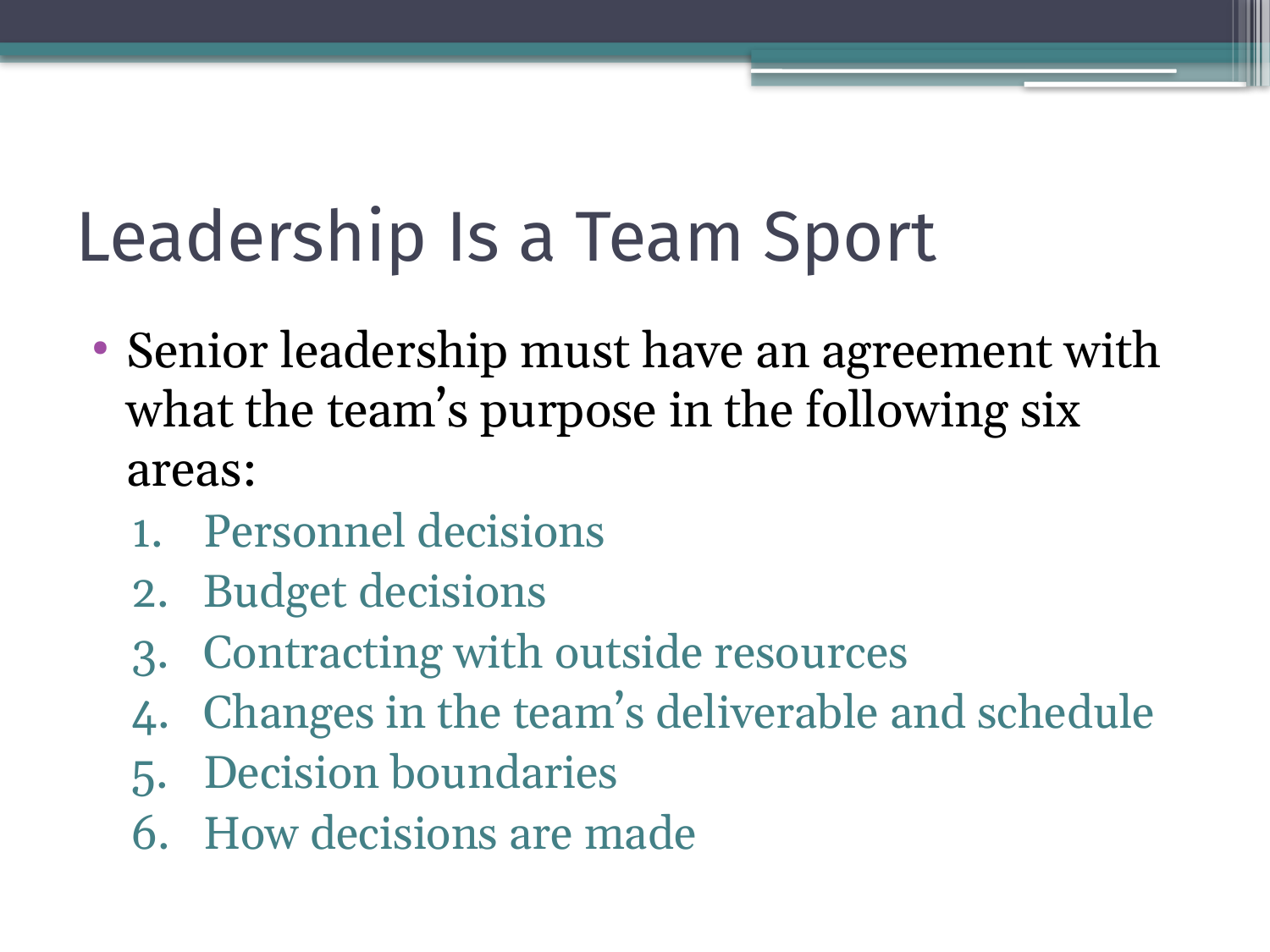

# Leadership Is a Team Sport
Senior leadership must have an agreement with what the team’s purpose in the following six areas:
Personnel decisions
Budget decisions
Contracting with outside resources
Changes in the team’s deliverable and schedule
Decision boundaries
How decisions are made